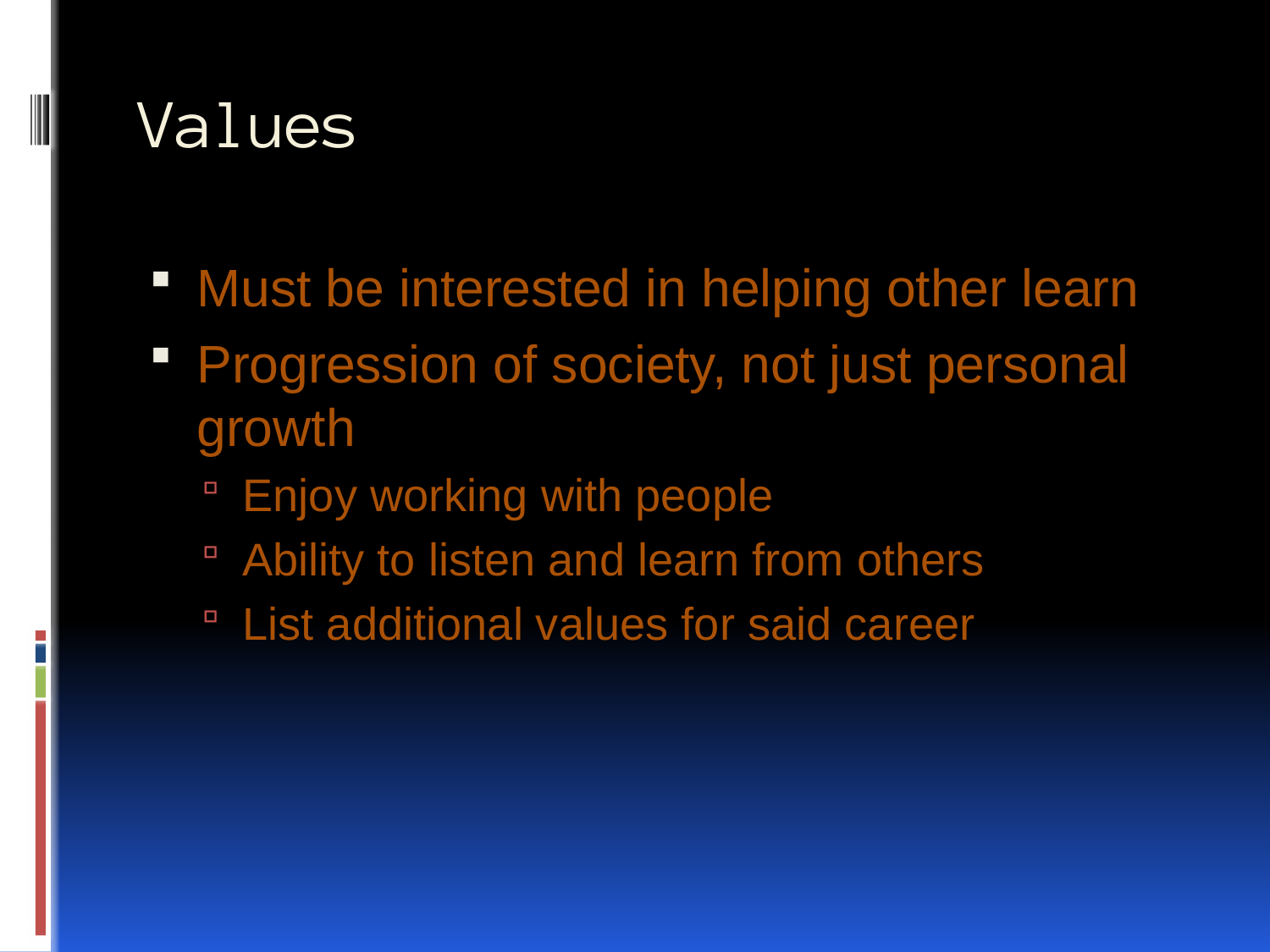

# Values
Must be interested in helping other learn
Progression of society, not just personal growth
Enjoy working with people
Ability to listen and learn from others
List additional values for said career